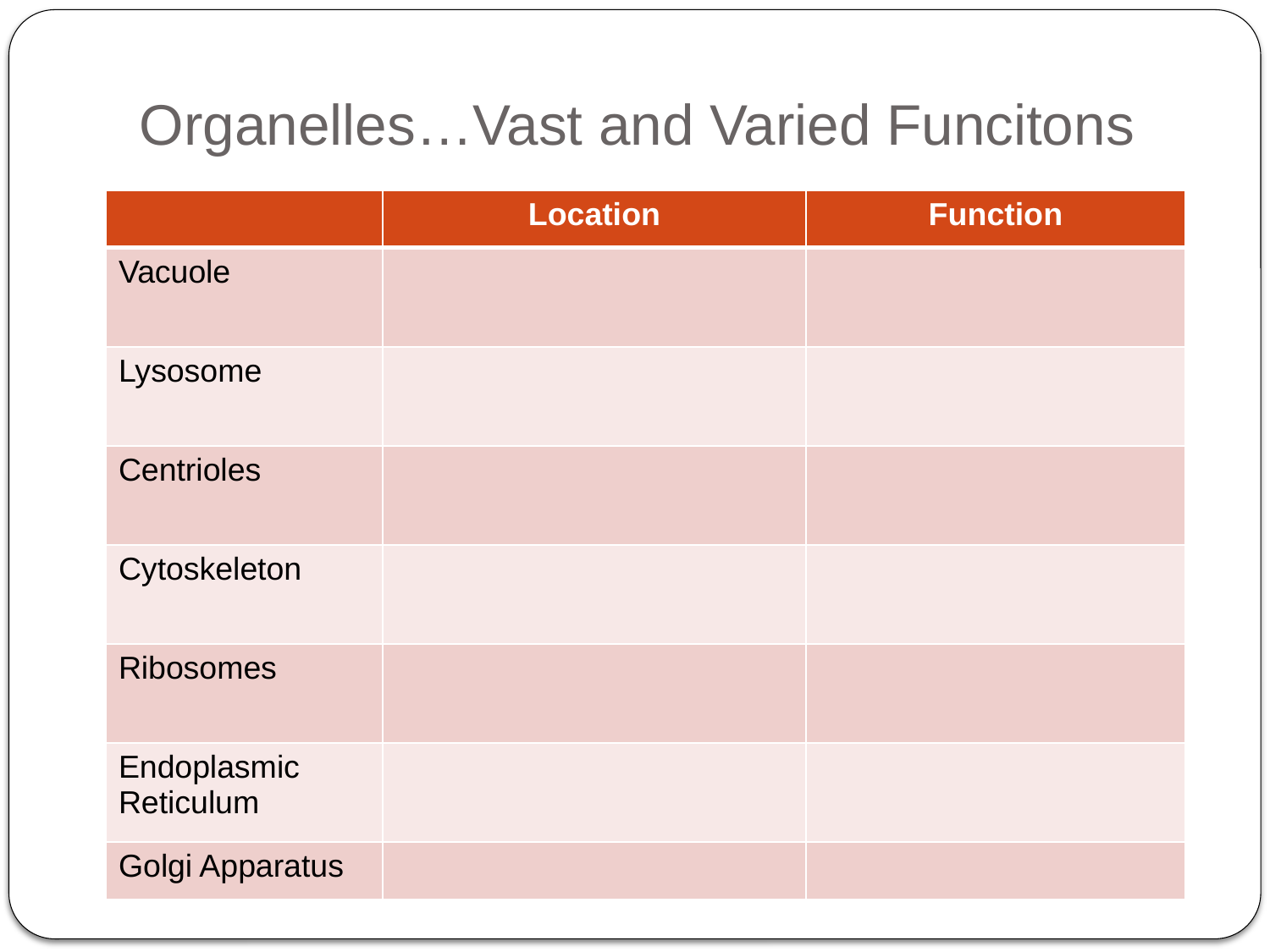

# Organelles…Vast and Varied Funcitons
|  | Location | Function |
| --- | --- | --- |
| Vacuole |  |  |
| Lysosome |  |  |
| Centrioles |  |  |
| Cytoskeleton |  |  |
| Ribosomes |  |  |
| Endoplasmic Reticulum |  |  |
| Golgi Apparatus |  |  |